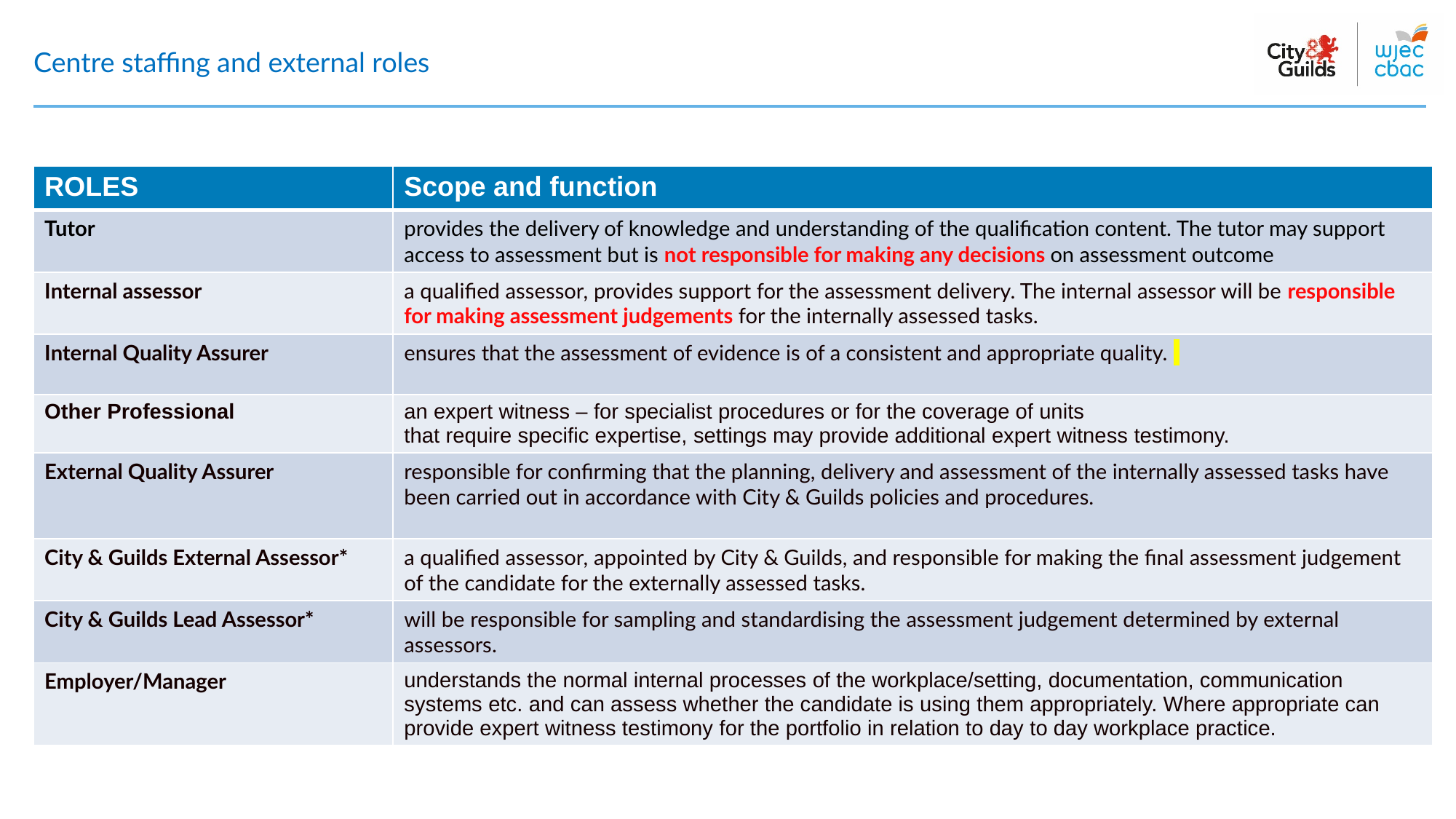

# Centre staffing and external roles
| ROLES | Scope and function |
| --- | --- |
| Tutor | provides the delivery of knowledge and understanding of the qualification content. The tutor may support access to assessment but is not responsible for making any decisions on assessment outcome |
| Internal assessor | a qualified assessor, provides support for the assessment delivery. The internal assessor will be responsible for making assessment judgements for the internally assessed tasks. |
| Internal Quality Assurer | ensures that the assessment of evidence is of a consistent and appropriate quality. |
| Other Professional | an expert witness – for specialist procedures or for the coverage of units that require specific expertise, settings may provide additional expert witness testimony. |
| External Quality Assurer | responsible for confirming that the planning, delivery and assessment of the internally assessed tasks have been carried out in accordance with City & Guilds policies and procedures. |
| City & Guilds External Assessor\* | a qualified assessor, appointed by City & Guilds, and responsible for making the final assessment judgement of the candidate for the externally assessed tasks. |
| City & Guilds Lead Assessor\* | will be responsible for sampling and standardising the assessment judgement determined by external assessors. |
| Employer/Manager | understands the normal internal processes of the workplace/setting, documentation, communication systems etc. and can assess whether the candidate is using them appropriately. Where appropriate can provide expert witness testimony for the portfolio in relation to day to day workplace practice. |